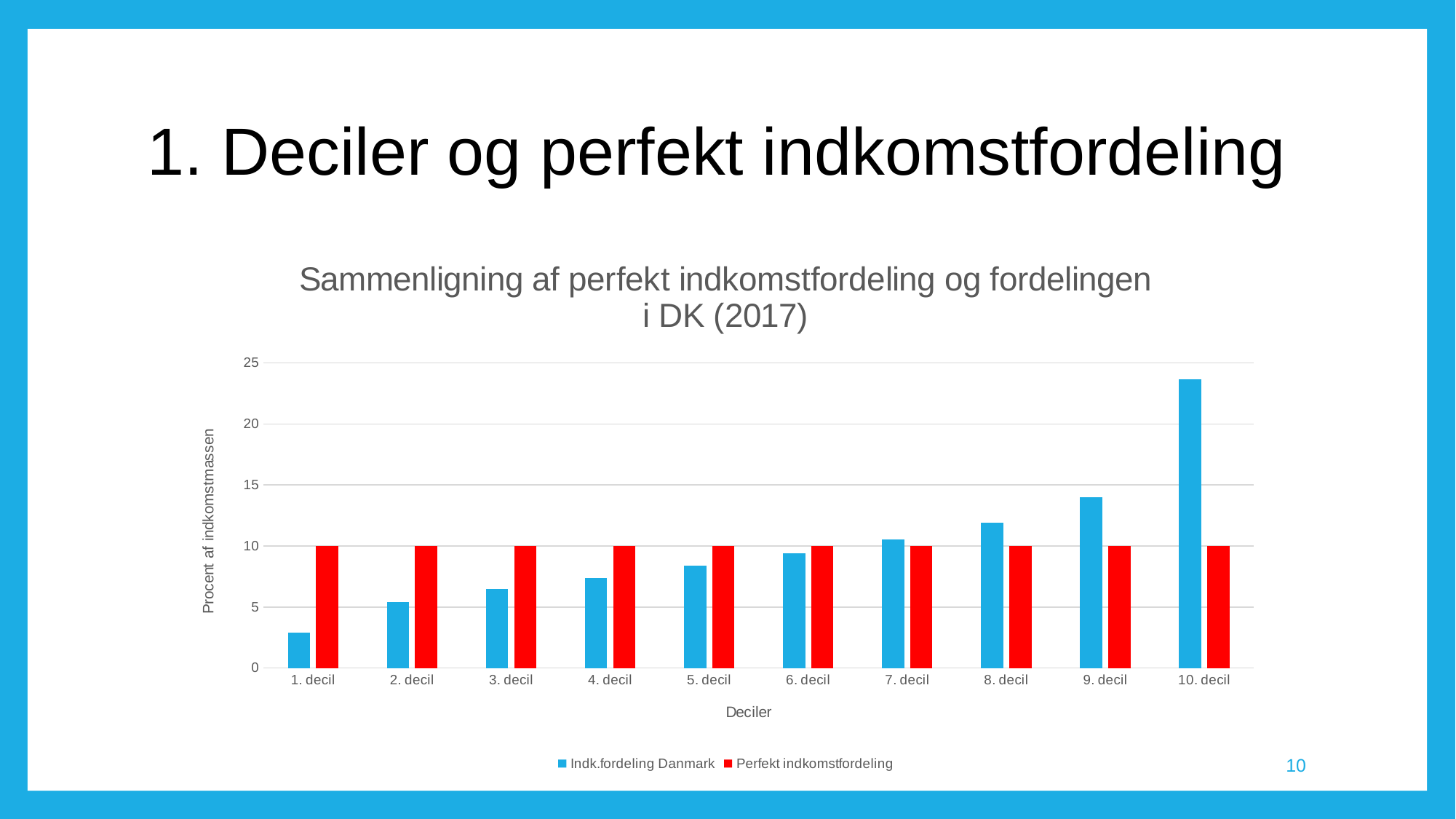

# 1. Deciler og perfekt indkomstfordeling

### Chart: Sammenligning af perfekt indkomstfordeling og fordelingen i DK (2017)

| Category | Indk.fordeling Danmark | Perfekt indkomstfordeling |
|---|---|---|
| 1. decil | 2.8843889022206635 | 10.0 |
| 2. decil | 5.408709135547228 | 10.0 |
| 3. decil | 6.458826352611078 | 10.0 |
| 4. decil | 7.386963985749359 | 10.0 |
| 5. decil | 8.373322503830321 | 10.0 |
| 6. decil | 9.39294482491278 | 10.0 |
| 7. decil | 10.524800177210048 | 10.0 |
| 8. decil | 11.918926402451406 | 10.0 |
| 9. decil | 13.979251656729366 | 10.0 |
| 10. decil | 23.67186605873775 | 10.0 |
10